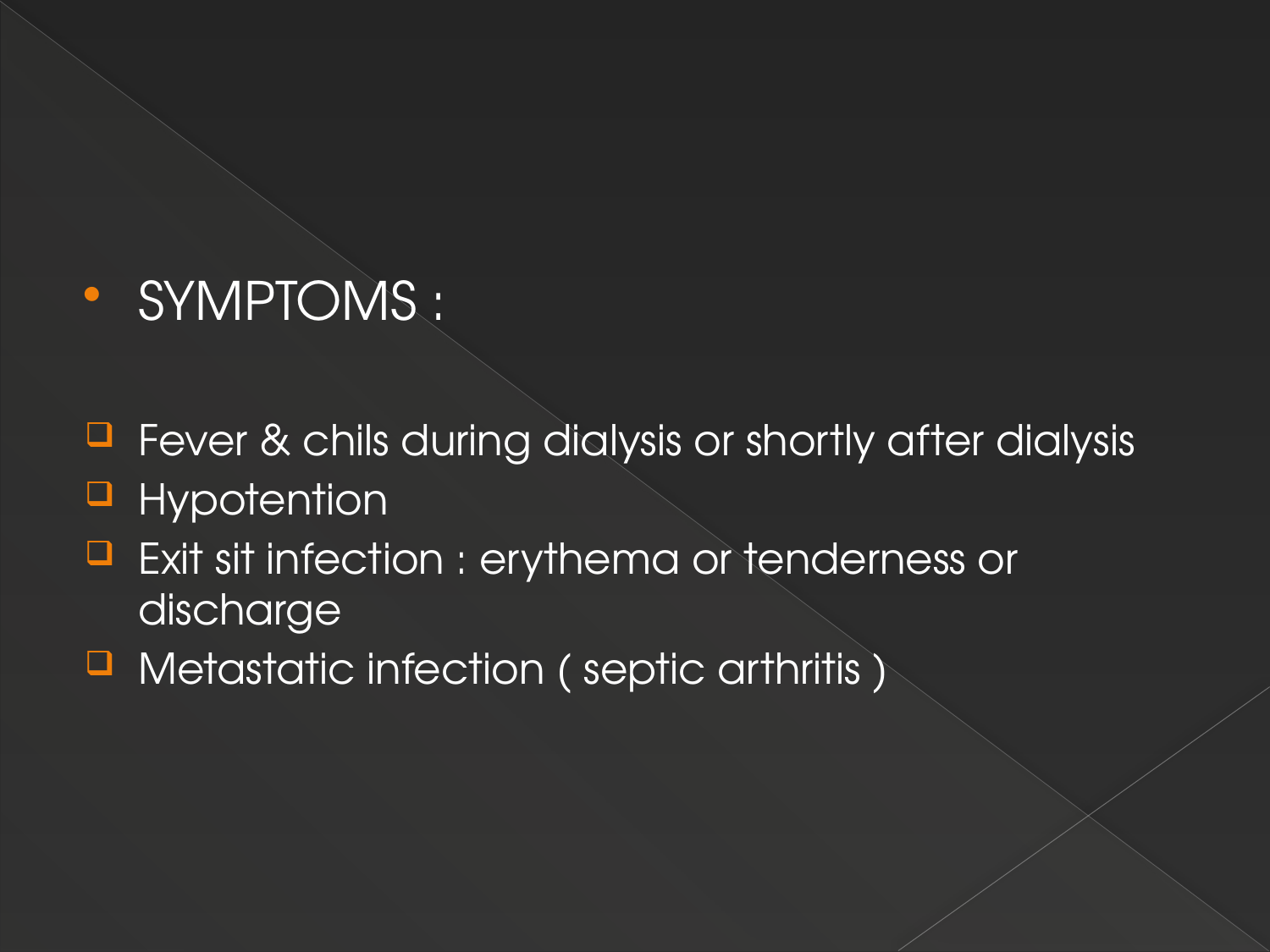

#
SYMPTOMS :

Fever & chils during dialysis or shortly after dialysis
Hypotention
Exit sit infection : erythema or tenderness or discharge
Metastatic infection ( septic arthritis )